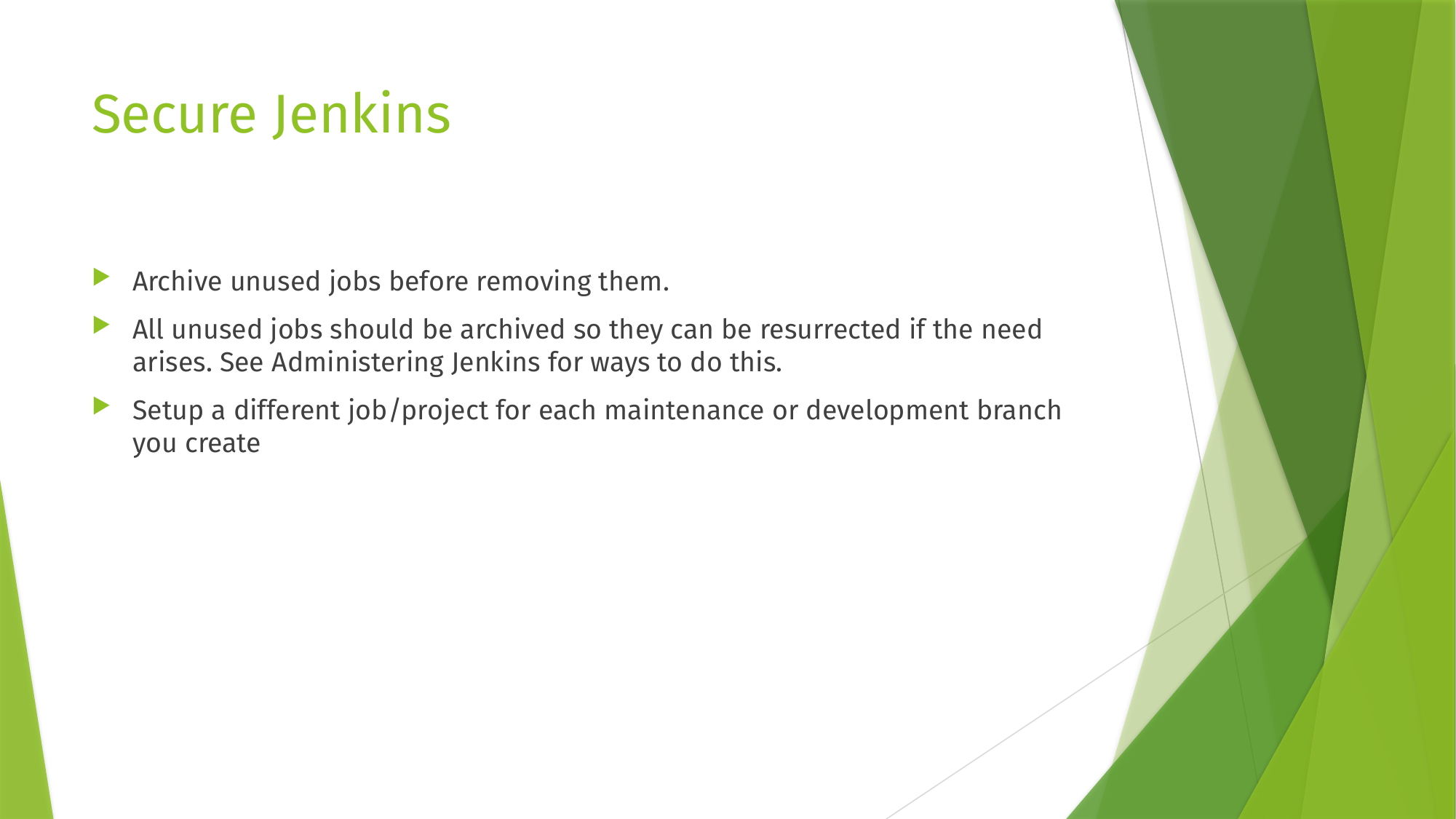

# Secure Jenkins
Archive unused jobs before removing them.
All unused jobs should be archived so they can be resurrected if the need arises. See Administering Jenkins for ways to do this.
Setup a different job/project for each maintenance or development branch you create